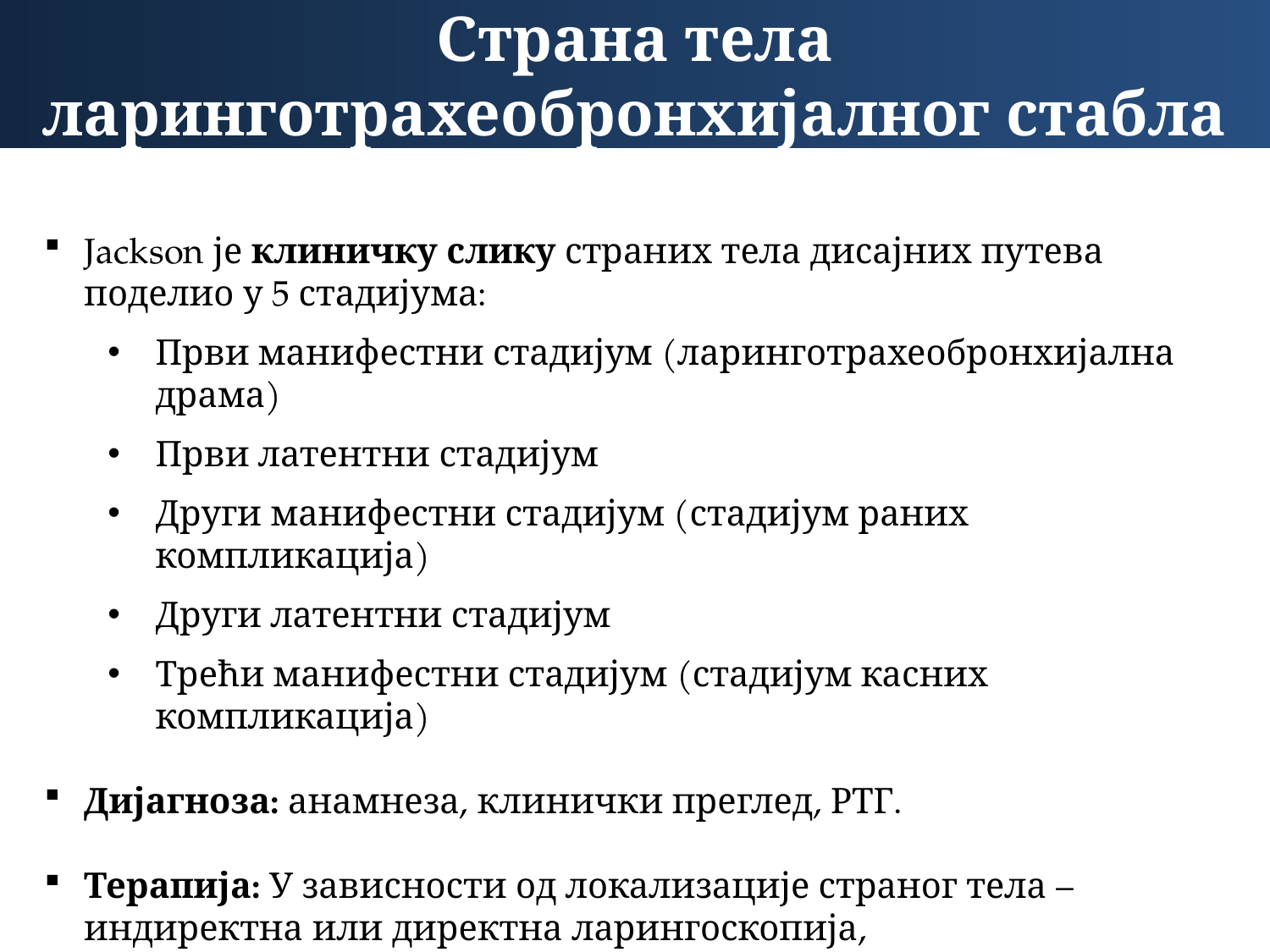

Страна тела ларинготрахеобронхијалног стабла

Jackson је клиничку слику страних тела дисајних путева поделио у 5 стадијума:

Први манифестни стадијум (ларинготрахеобронхијална драма)

Први латентни стадијум

Други манифестни стадијум (стадијум раних компликација)

Други латентни стадијум

Трећи манифестни стадијум (стадијум касних компликација)

Дијагноза: анамнеза, клинички преглед, РТГ.

Терапија: У зависности од локализације страног тела – индиректна или директна ларингоскопија, трахеобронхоскопија (дијагностичко – терапијска метода).